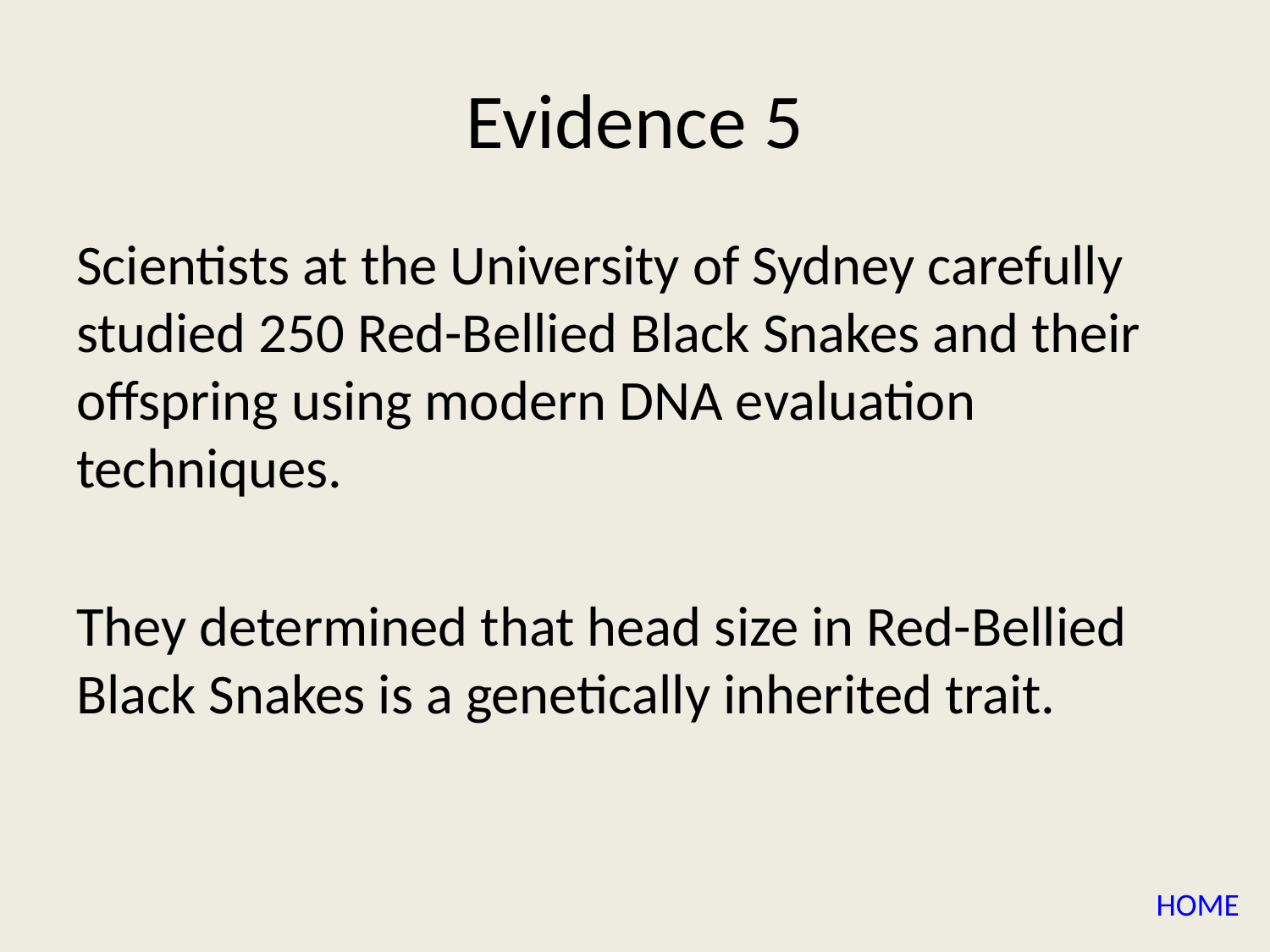

# Evidence 5
Scientists at the University of Sydney carefully studied 250 Red-Bellied Black Snakes and their offspring using modern DNA evaluation techniques.

They determined that head size in Red-Bellied Black Snakes is a genetically inherited trait.
HOME